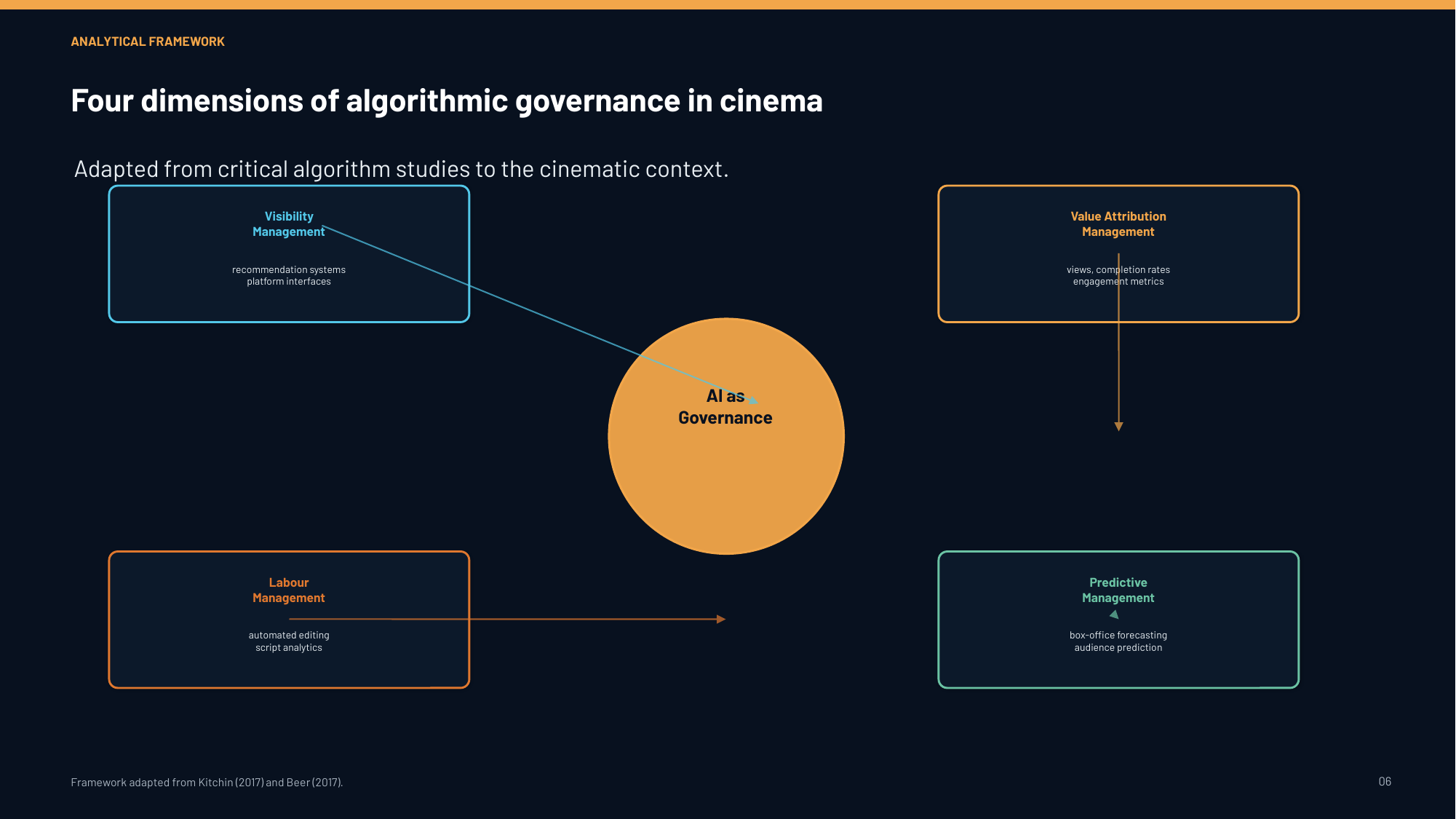

ANALYTICAL FRAMEWORK
Four dimensions of algorithmic governance in cinema
Adapted from critical algorithm studies to the cinematic context.

Visibility
Management
Value Attribution
Management

recommendation systems
platform interfaces
views, completion rates
engagement metrics

AI as
Governance

Labour
Management
Predictive
Management

automated editing
script analytics
box-office forecasting
audience prediction
06
Framework adapted from Kitchin (2017) and Beer (2017).